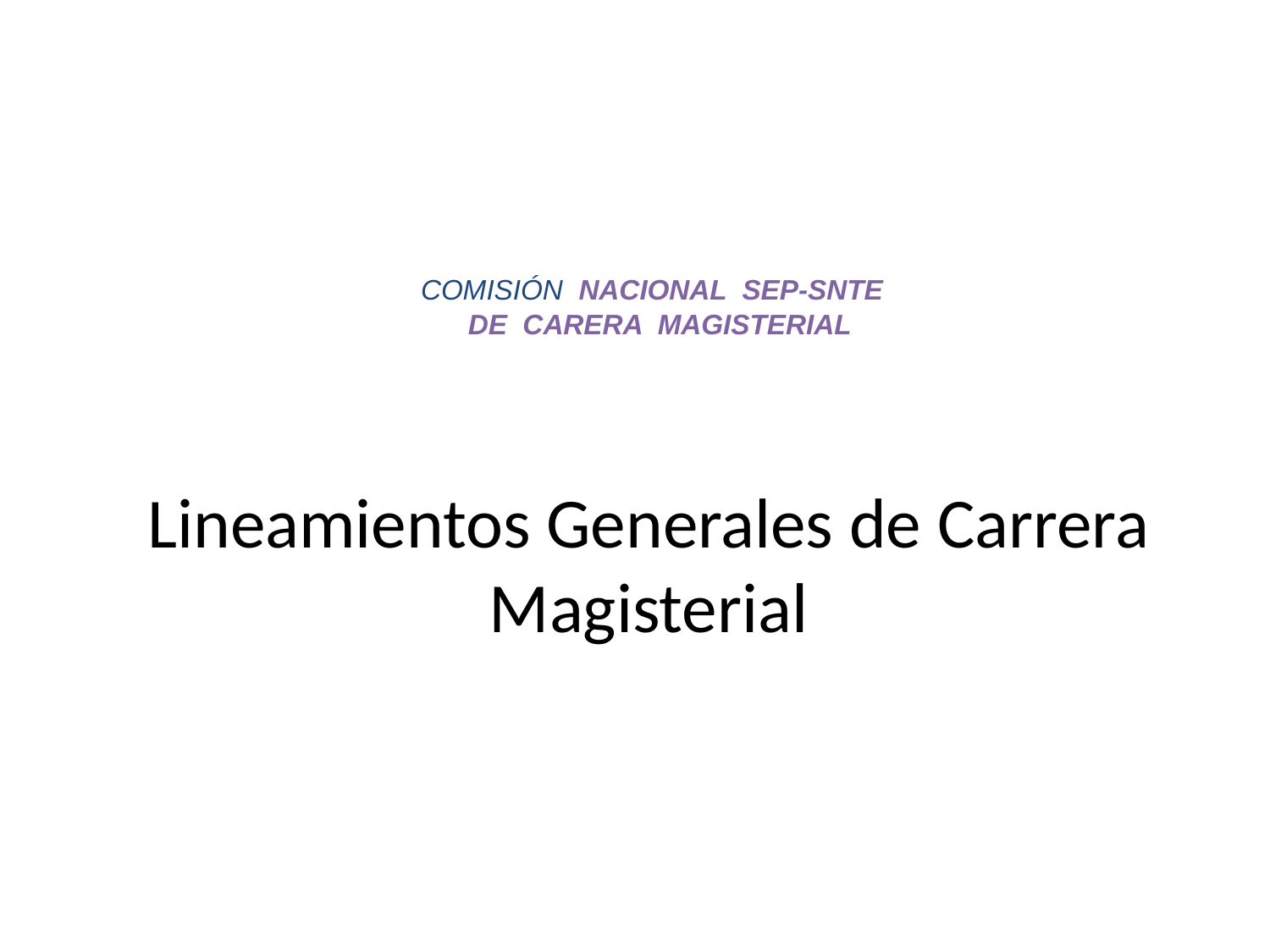

COMISIÓN  NACIONAL  SEP-SNTE
DE  CARERA  MAGISTERIAL
# Lineamientos Generales de Carrera Magisterial